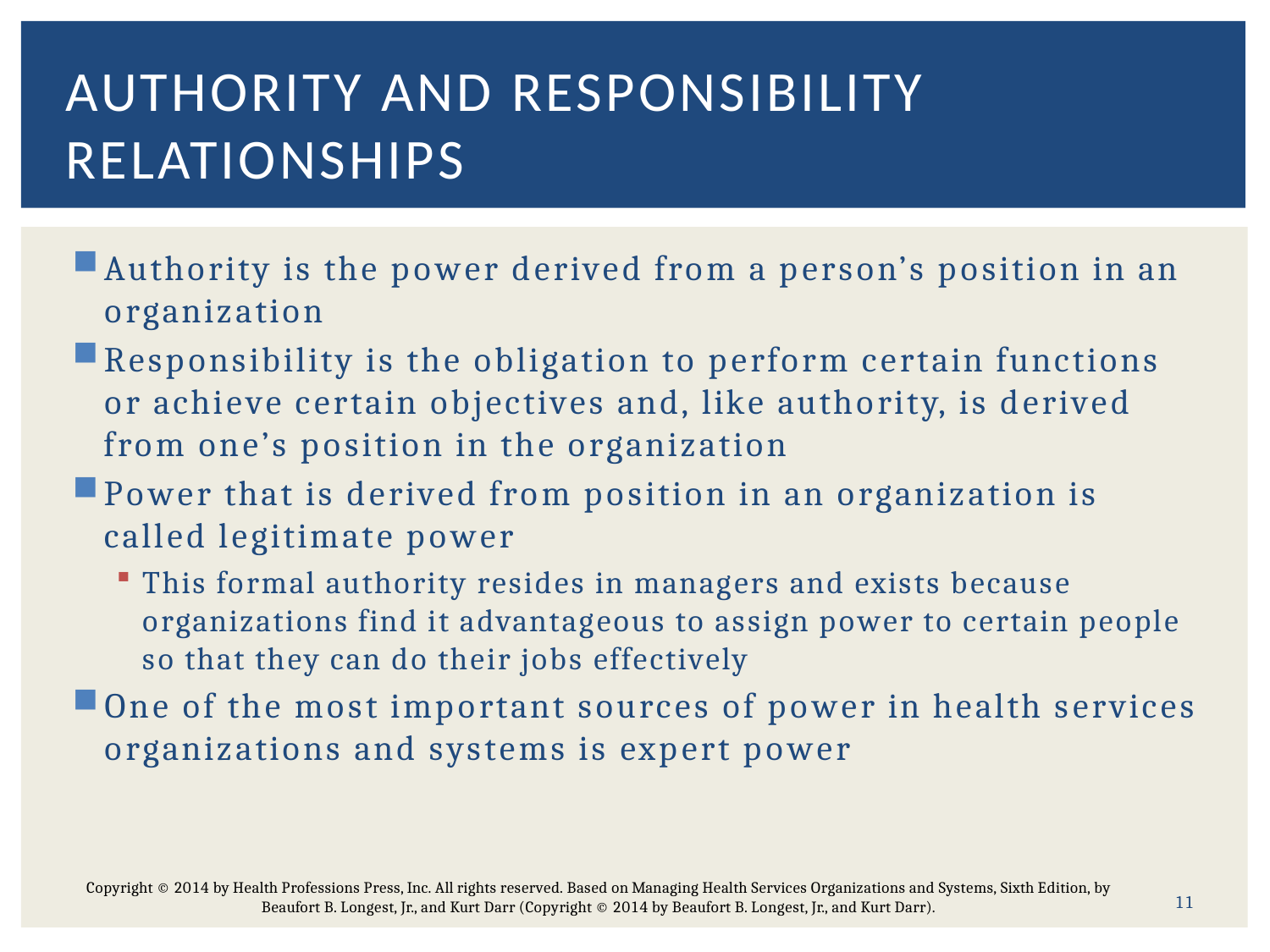

# Authority and Responsibility Relationships
Authority is the power derived from a person’s position in an organization
Responsibility is the obligation to perform certain functions or achieve certain objectives and, like authority, is derived from one’s position in the organization
Power that is derived from position in an organization is called legitimate power
This formal authority resides in managers and exists because organizations find it advantageous to assign power to certain people so that they can do their jobs effectively
One of the most important sources of power in health services organizations and systems is expert power
11